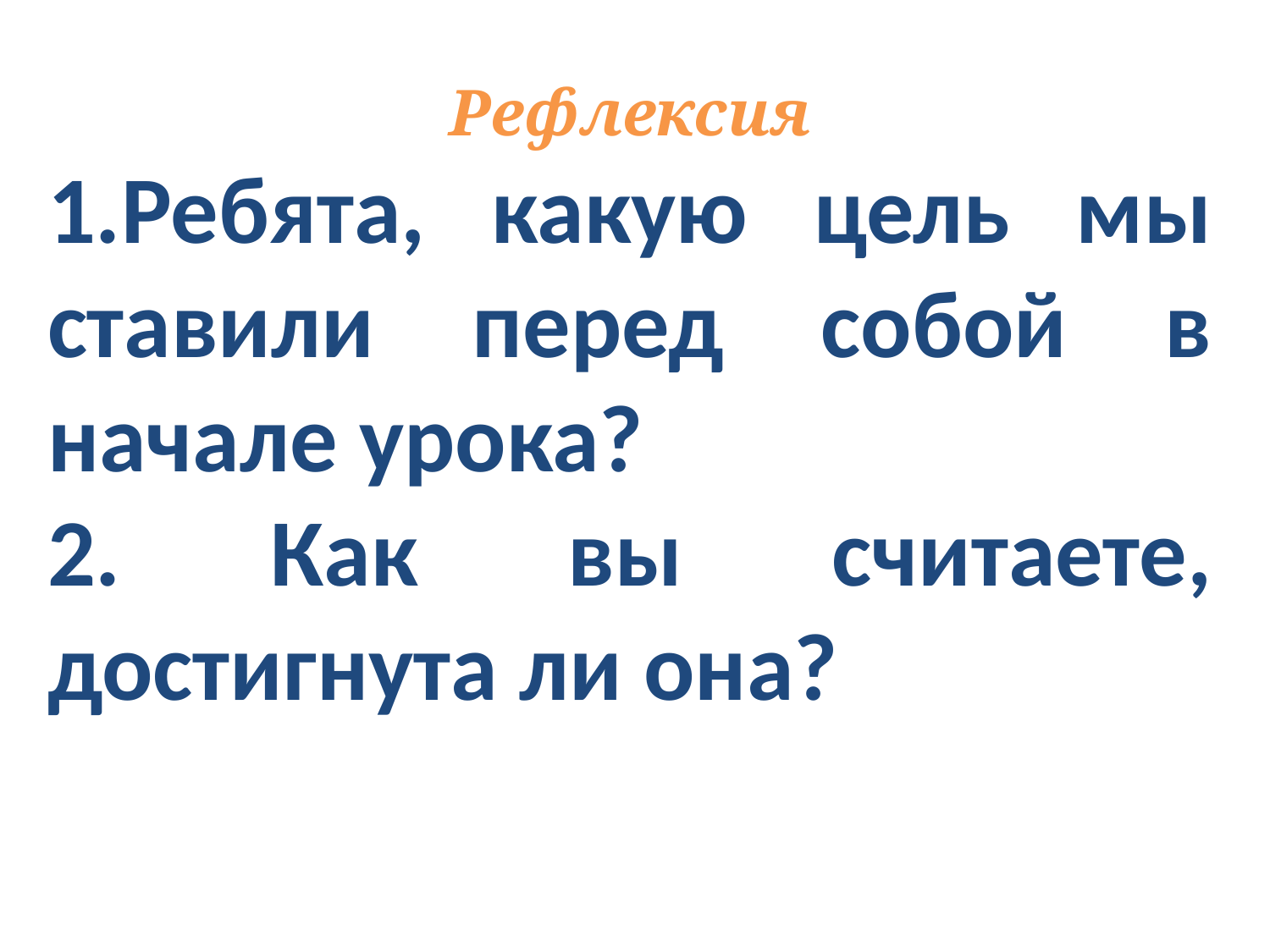

Рефлексия
1.Ребята, какую цель мы ставили перед собой в начале урока?
2. Как вы считаете, достигнута ли она?